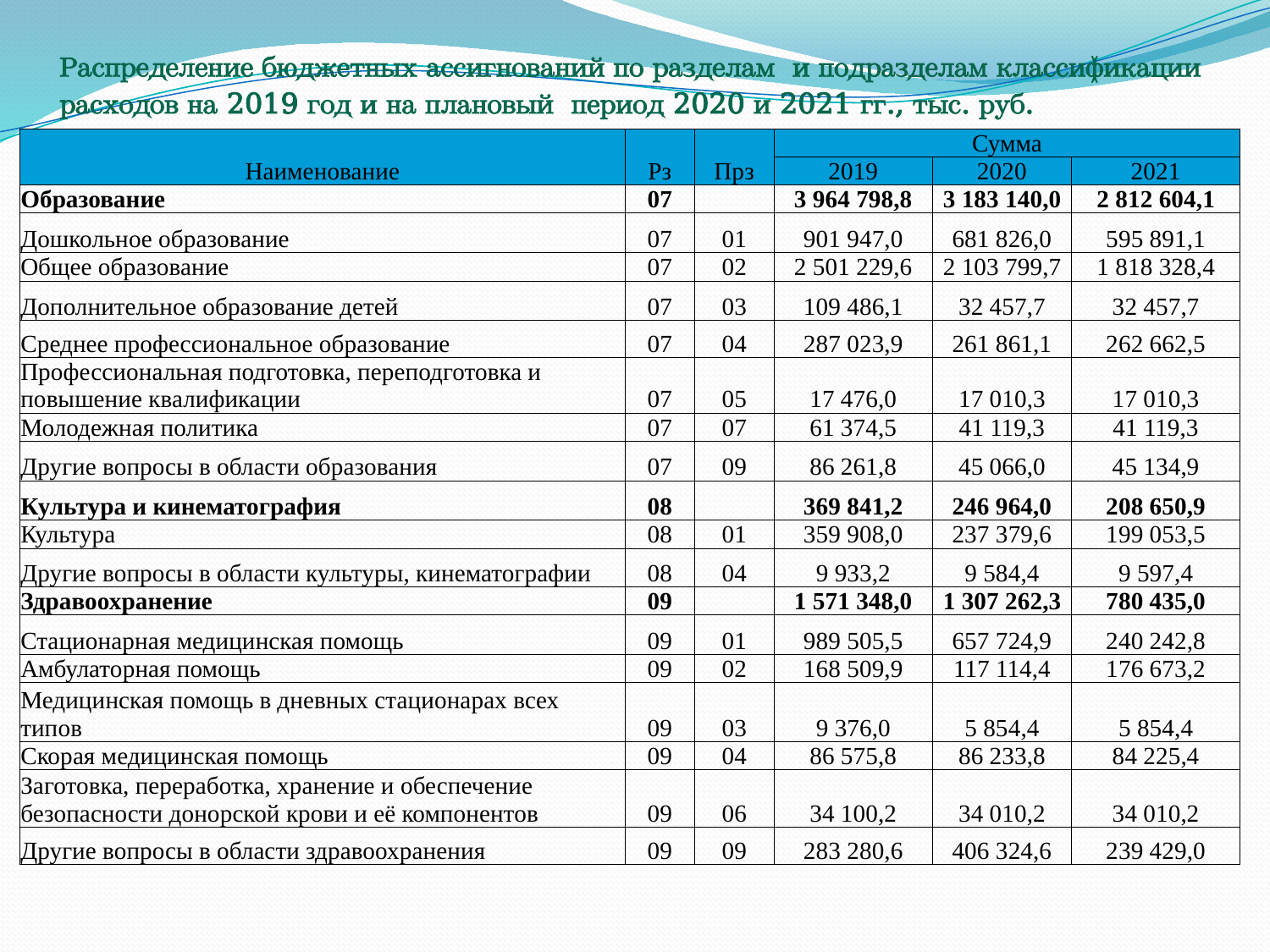

# Распределение бюджетных ассигнований по разделам  и подразделам классификации расходов на 2019 год и на плановый  период 2020 и 2021 гг., тыс. руб.
| Наименование | Рз | Прз | Сумма |  |  |
| --- | --- | --- | --- | --- | --- |
|  |  |  | 2019 | 2020 | 2021 |
| Образование | 07 |  | 3 964 798,8 | 3 183 140,0 | 2 812 604,1 |
| Дошкольное образование | 07 | 01 | 901 947,0 | 681 826,0 | 595 891,1 |
| Общее образование | 07 | 02 | 2 501 229,6 | 2 103 799,7 | 1 818 328,4 |
| Дополнительное образование детей | 07 | 03 | 109 486,1 | 32 457,7 | 32 457,7 |
| Среднее профессиональное образование | 07 | 04 | 287 023,9 | 261 861,1 | 262 662,5 |
| Профессиональная подготовка, переподготовка и повышение квалификации | 07 | 05 | 17 476,0 | 17 010,3 | 17 010,3 |
| Молодежная политика | 07 | 07 | 61 374,5 | 41 119,3 | 41 119,3 |
| Другие вопросы в области образования | 07 | 09 | 86 261,8 | 45 066,0 | 45 134,9 |
| Культура и кинематография | 08 |  | 369 841,2 | 246 964,0 | 208 650,9 |
| Культура | 08 | 01 | 359 908,0 | 237 379,6 | 199 053,5 |
| Другие вопросы в области культуры, кинематографии | 08 | 04 | 9 933,2 | 9 584,4 | 9 597,4 |
| Здравоохранение | 09 |  | 1 571 348,0 | 1 307 262,3 | 780 435,0 |
| Стационарная медицинская помощь | 09 | 01 | 989 505,5 | 657 724,9 | 240 242,8 |
| Амбулаторная помощь | 09 | 02 | 168 509,9 | 117 114,4 | 176 673,2 |
| Медицинская помощь в дневных стационарах всех типов | 09 | 03 | 9 376,0 | 5 854,4 | 5 854,4 |
| Скорая медицинская помощь | 09 | 04 | 86 575,8 | 86 233,8 | 84 225,4 |
| Заготовка, переработка, хранение и обеспечение безопасности донорской крови и её компонентов | 09 | 06 | 34 100,2 | 34 010,2 | 34 010,2 |
| Другие вопросы в области здравоохранения | 09 | 09 | 283 280,6 | 406 324,6 | 239 429,0 |